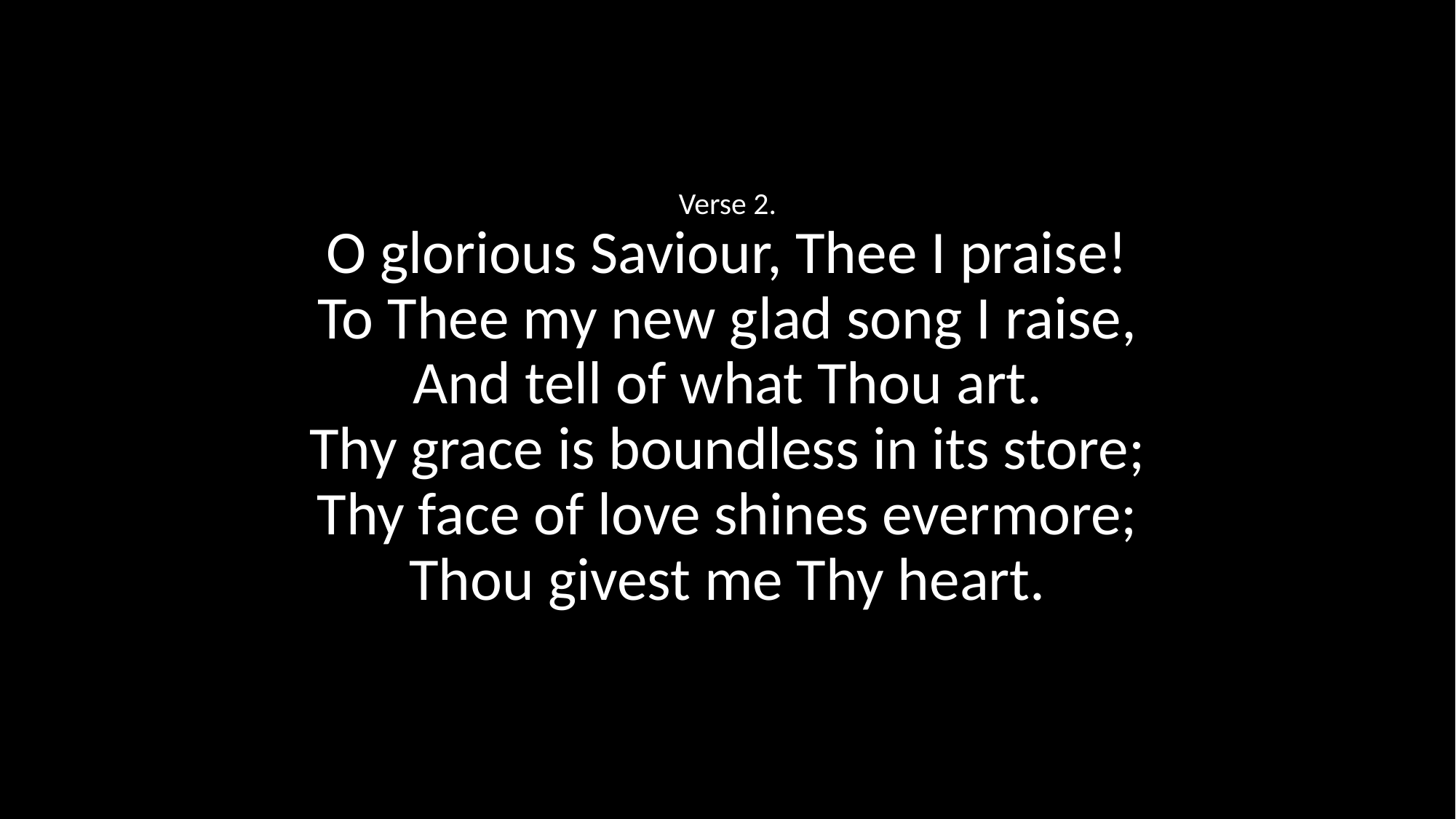

Verse 2.
O glorious Saviour, Thee I praise!
To Thee my new glad song I raise,
And tell of what Thou art.
Thy grace is boundless in its store;
Thy face of love shines evermore;
Thou givest me Thy heart.